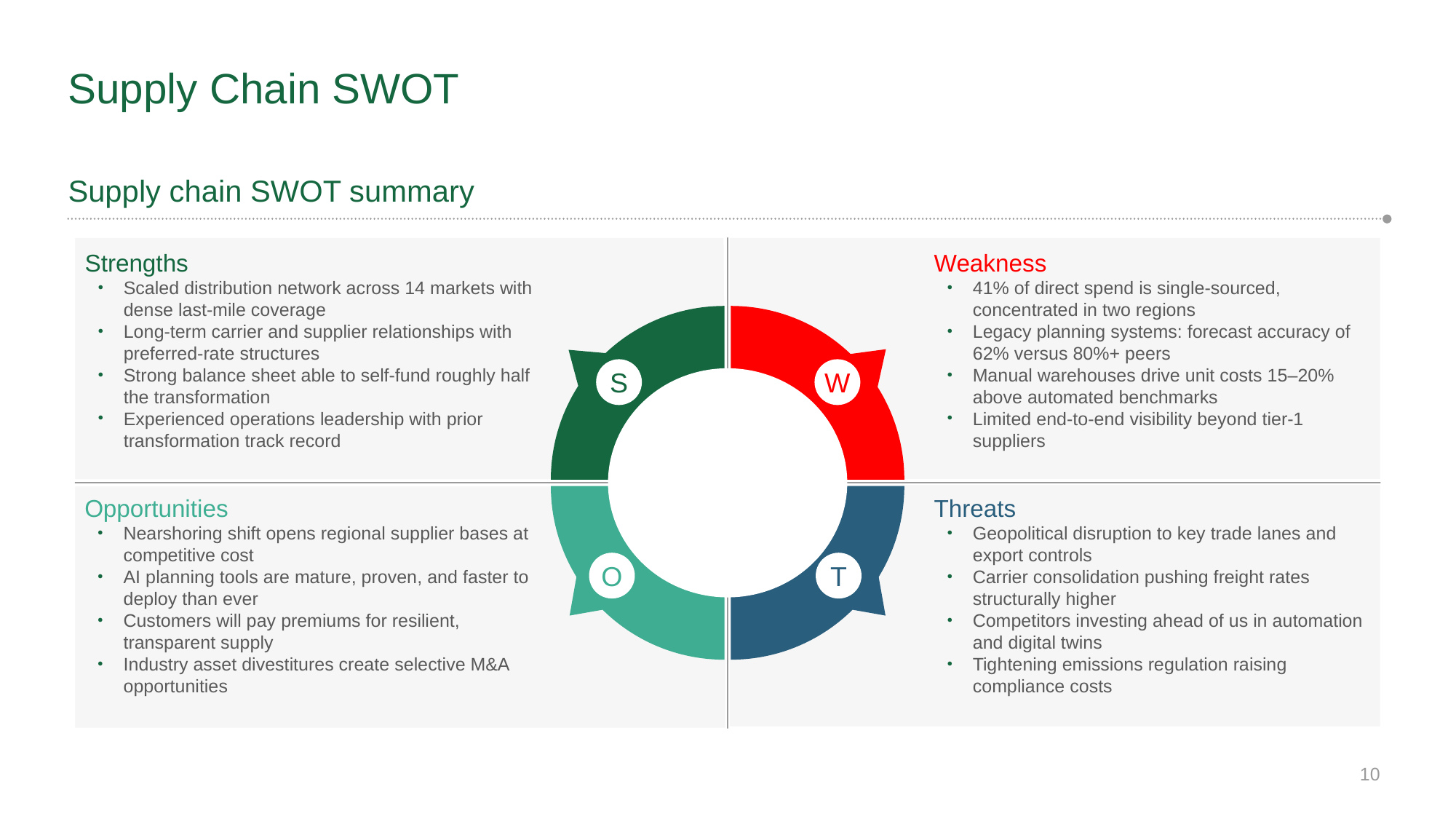

# Supply Chain SWOT
Supply chain SWOT summary

Strengths
Scaled distribution network across 14 markets with dense last-mile coverage
Long-term carrier and supplier relationships with preferred-rate structures
Strong balance sheet able to self-fund roughly half the transformation
Experienced operations leadership with prior transformation track record

Weakness
41% of direct spend is single-sourced, concentrated in two regions
Legacy planning systems: forecast accuracy of 62% versus 80%+ peers
Manual warehouses drive unit costs 15–20% above automated benchmarks
Limited end-to-end visibility beyond tier-1 suppliers

S
W

Opportunities
Nearshoring shift opens regional supplier bases at competitive cost
AI planning tools are mature, proven, and faster to deploy than ever
Customers will pay premiums for resilient, transparent supply
Industry asset divestitures create selective M&A opportunities

Threats
Geopolitical disruption to key trade lanes and export controls
Carrier consolidation pushing freight rates structurally higher
Competitors investing ahead of us in automation and digital twins
Tightening emissions regulation raising compliance costs

O
T

10